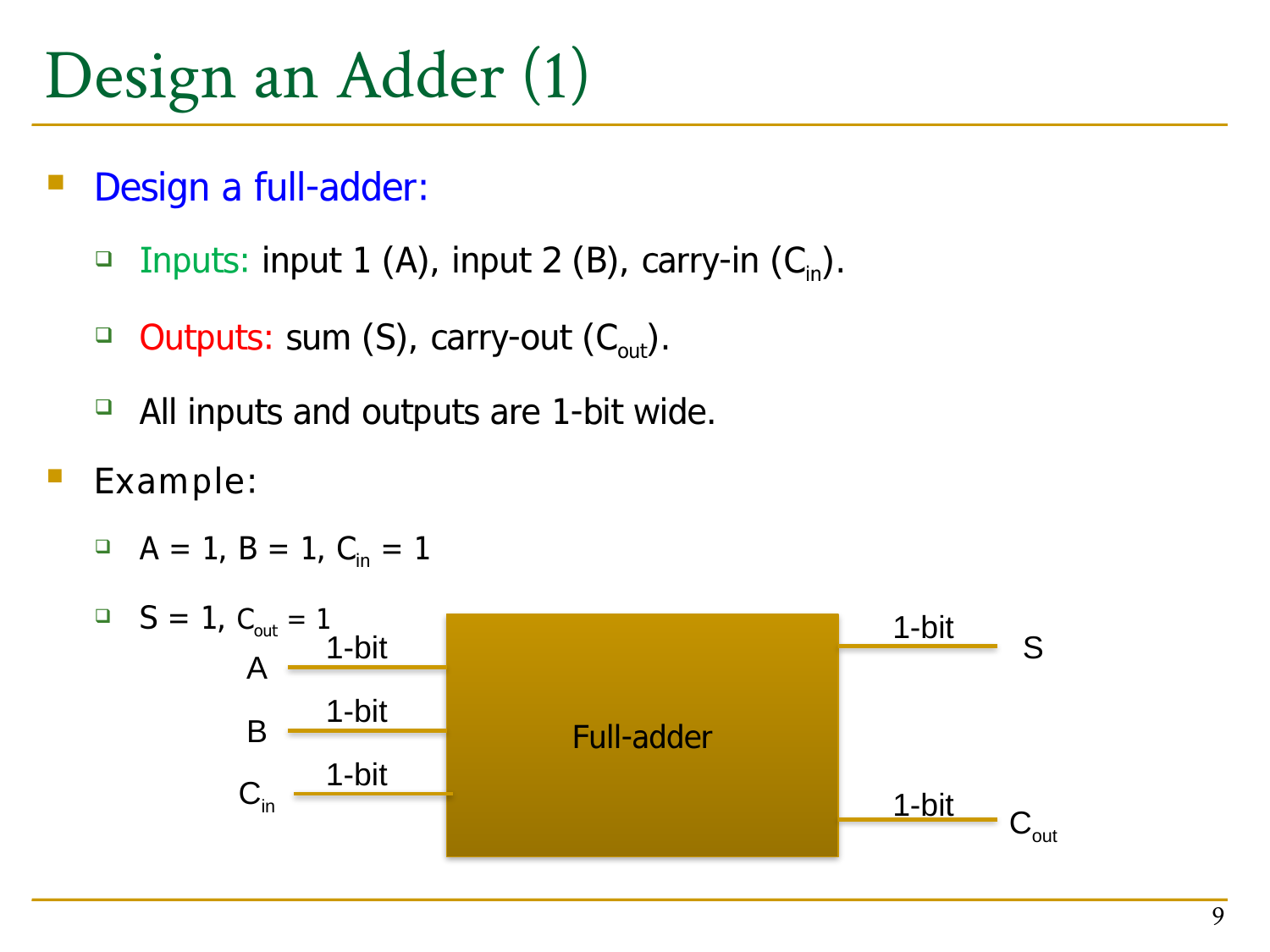

# Design an Adder (1)
Design a full-adder:
Inputs: input 1 (A), input 2 (B), carry-in (Cin).
Outputs: sum (S), carry-out (Cout).
All inputs and outputs are 1-bit wide.
Example:
A = 1, B = 1, Cin = 1
S = 1, Cout = 1
1-bit
Full-adder
1-bit
S
A
1-bit
B
1-bit
Cin
1-bit
Cout
9